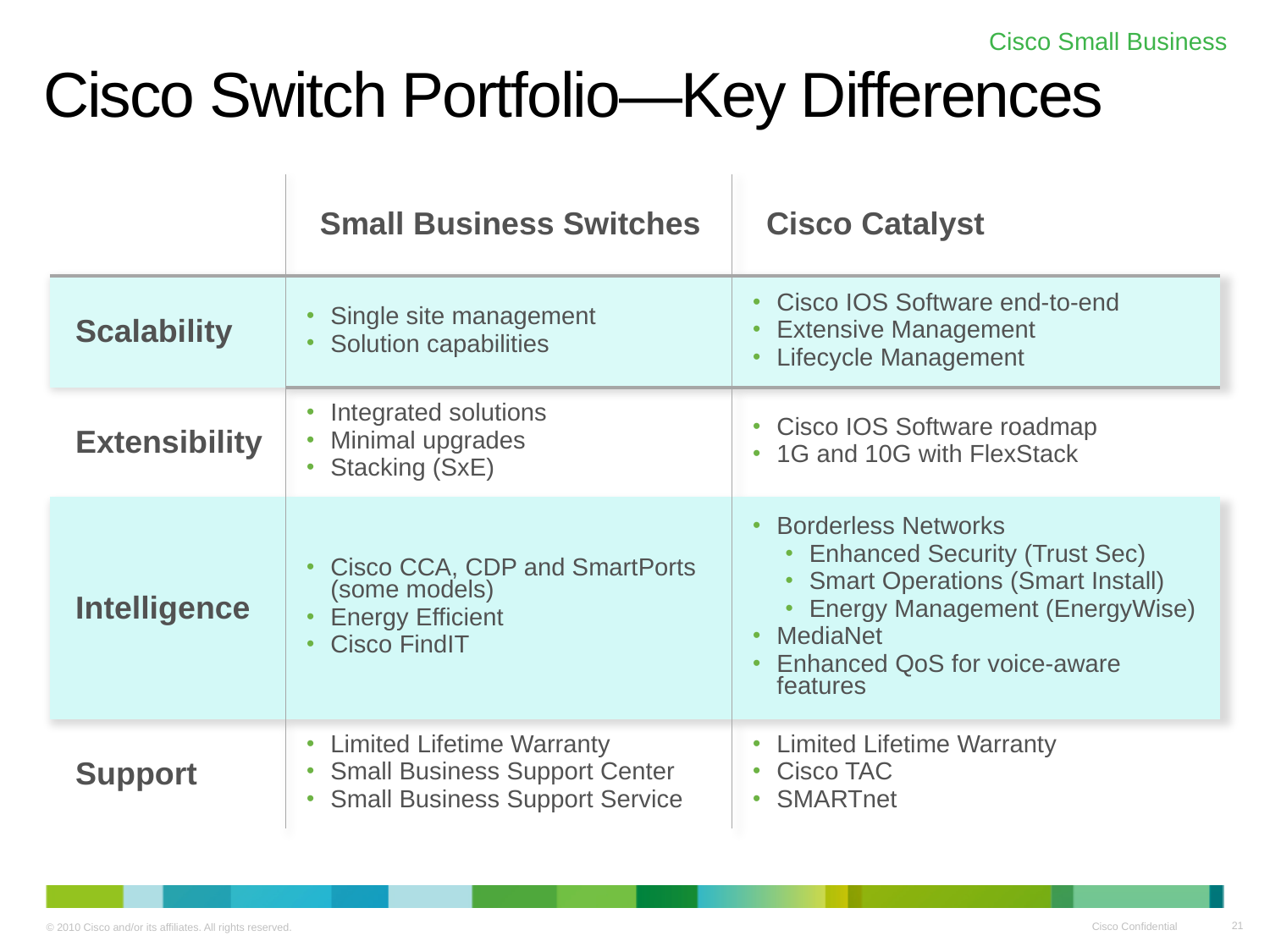

# Cisco Switch Portfolio—Key Differences
|  | Small Business Switches | Cisco Catalyst |
| --- | --- | --- |
| Scalability | Single site management Solution capabilities | Cisco IOS Software end-to-end Extensive Management Lifecycle Management |
| Extensibility | Integrated solutions Minimal upgrades Stacking (SxE) | Cisco IOS Software roadmap 1G and 10G with FlexStack |
| Intelligence | Cisco CCA, CDP and SmartPorts (some models) Energy Efficient Cisco FindIT | Borderless Networks Enhanced Security (Trust Sec) Smart Operations (Smart Install) Energy Management (EnergyWise) MediaNet Enhanced QoS for voice-aware features |
| Support | Limited Lifetime Warranty Small Business Support Center Small Business Support Service | Limited Lifetime Warranty Cisco TAC SMARTnet |